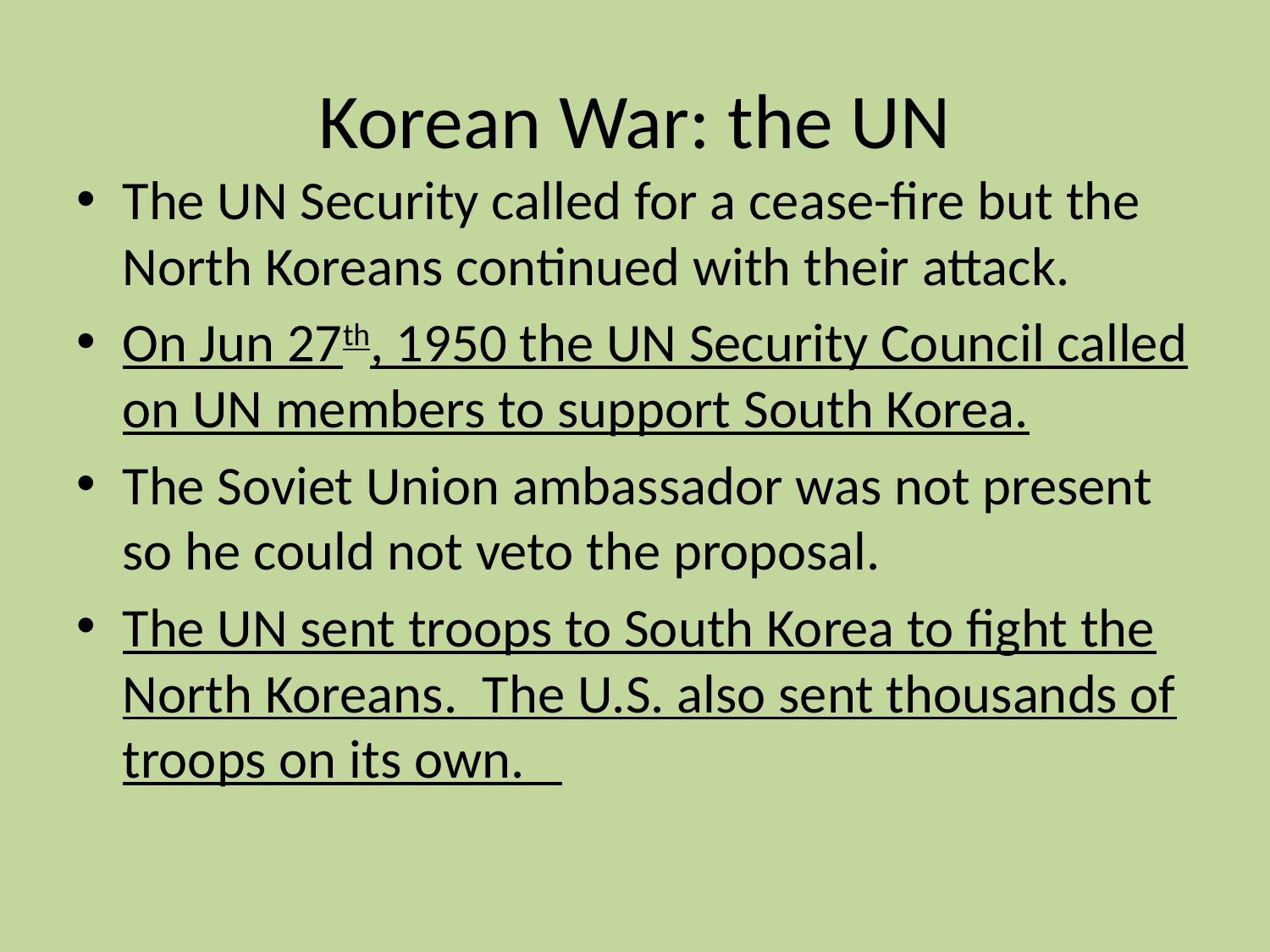

# Korean War: the UN
The UN Security called for a cease-fire but the North Koreans continued with their attack.
On Jun 27th, 1950 the UN Security Council called on UN members to support South Korea.
The Soviet Union ambassador was not present so he could not veto the proposal.
The UN sent troops to South Korea to fight the North Koreans.  The U.S. also sent thousands of troops on its own.